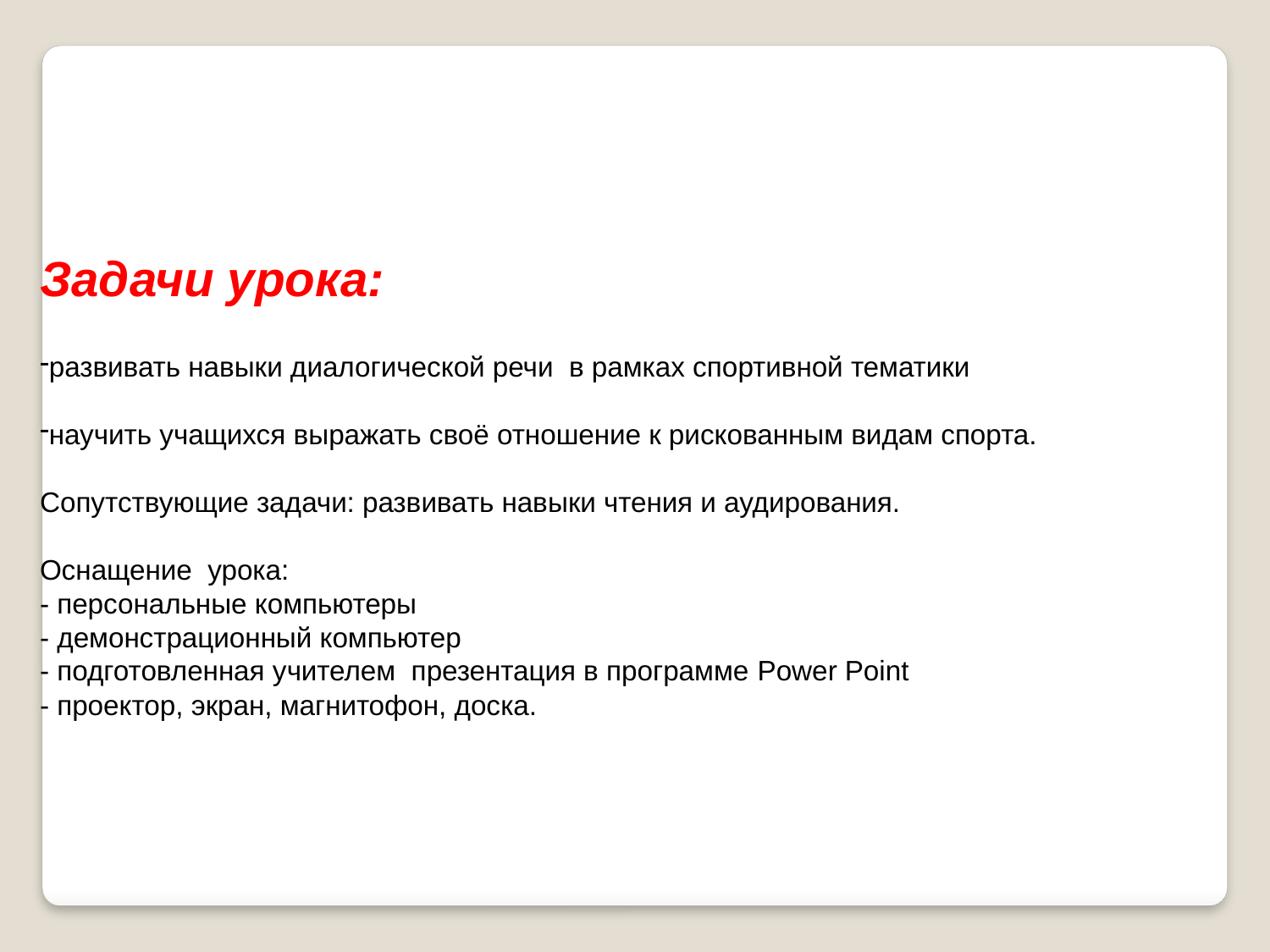

Задачи урока:

развивать навыки диалогической речи  в рамках спортивной тематики

научить учащихся выражать своё отношение к рискованным видам спорта.

Сопутствующие задачи: развивать навыки чтения и аудирования.

Оснащение  урока:
- персональные компьютеры
- демонстрационный компьютер
- подготовленная учителем  презентация в программе Power Point
- проектор, экран, магнитофон, доска.